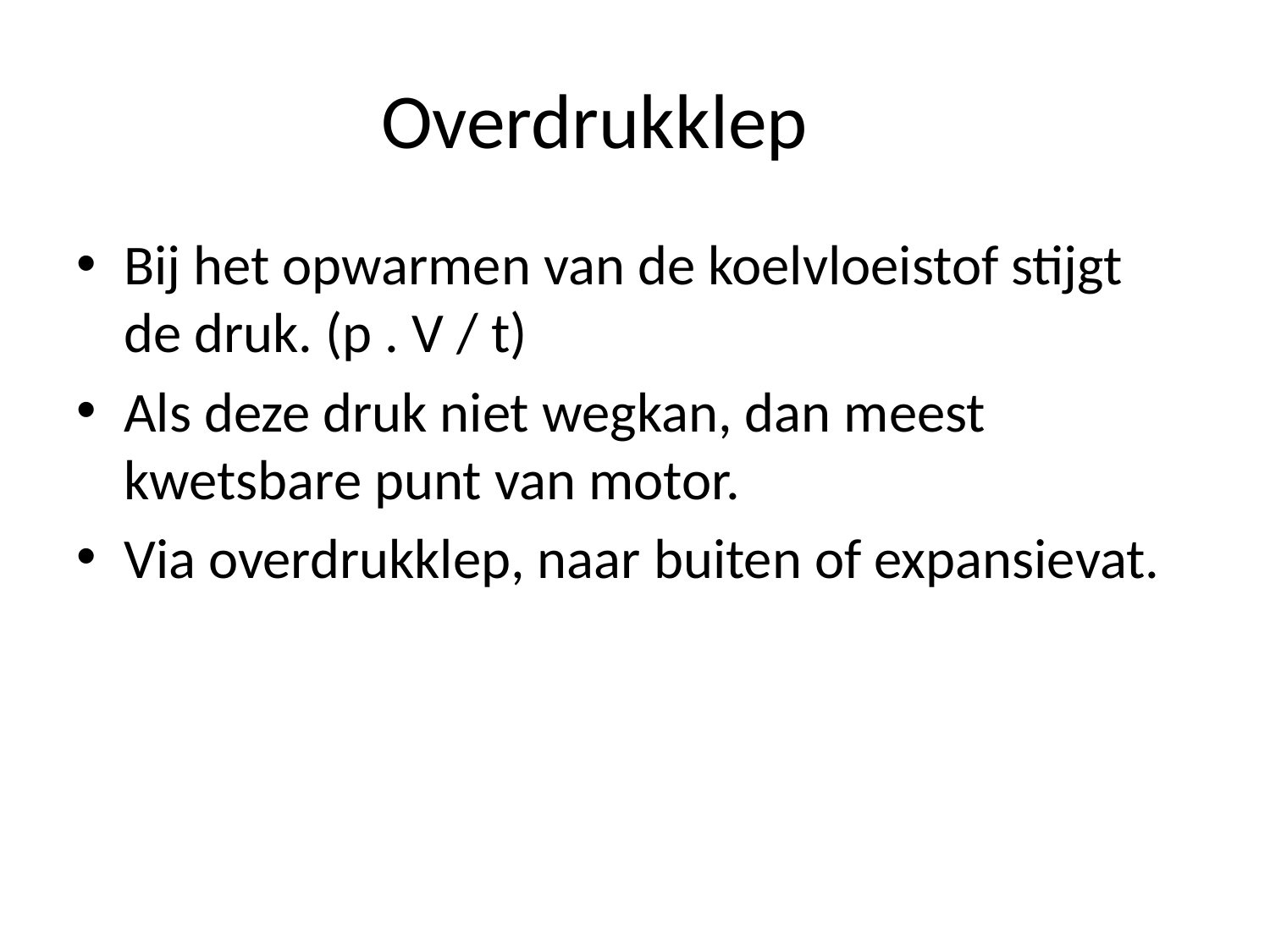

# Overdrukklep
Bij het opwarmen van de koelvloeistof stijgt de druk. (p . V / t)
Als deze druk niet wegkan, dan meest  kwetsbare punt van motor.
Via overdrukklep, naar buiten of expansievat.